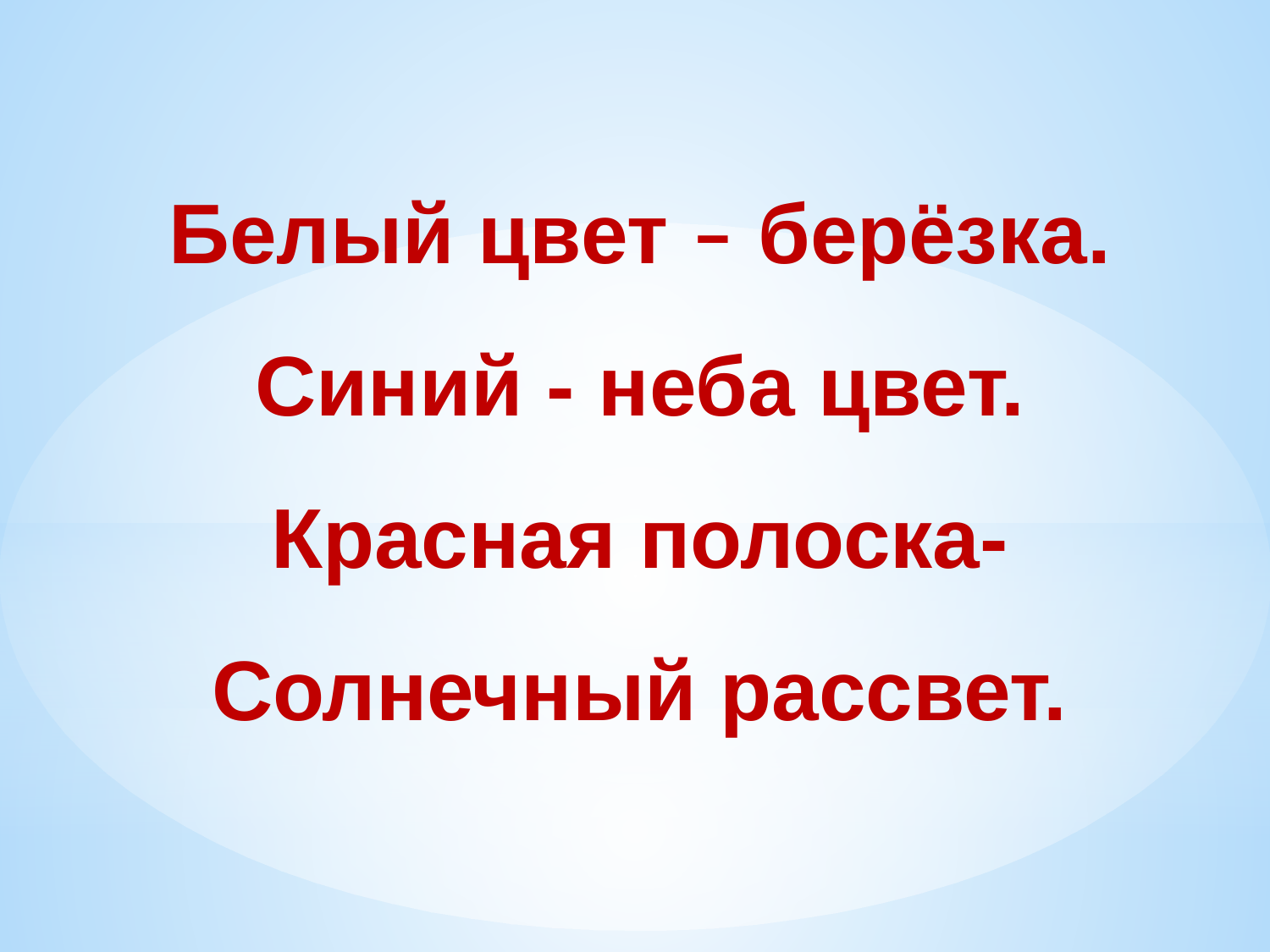

Белый цвет – берёзка.
Синий - неба цвет.
Красная полоска-
Солнечный рассвет.